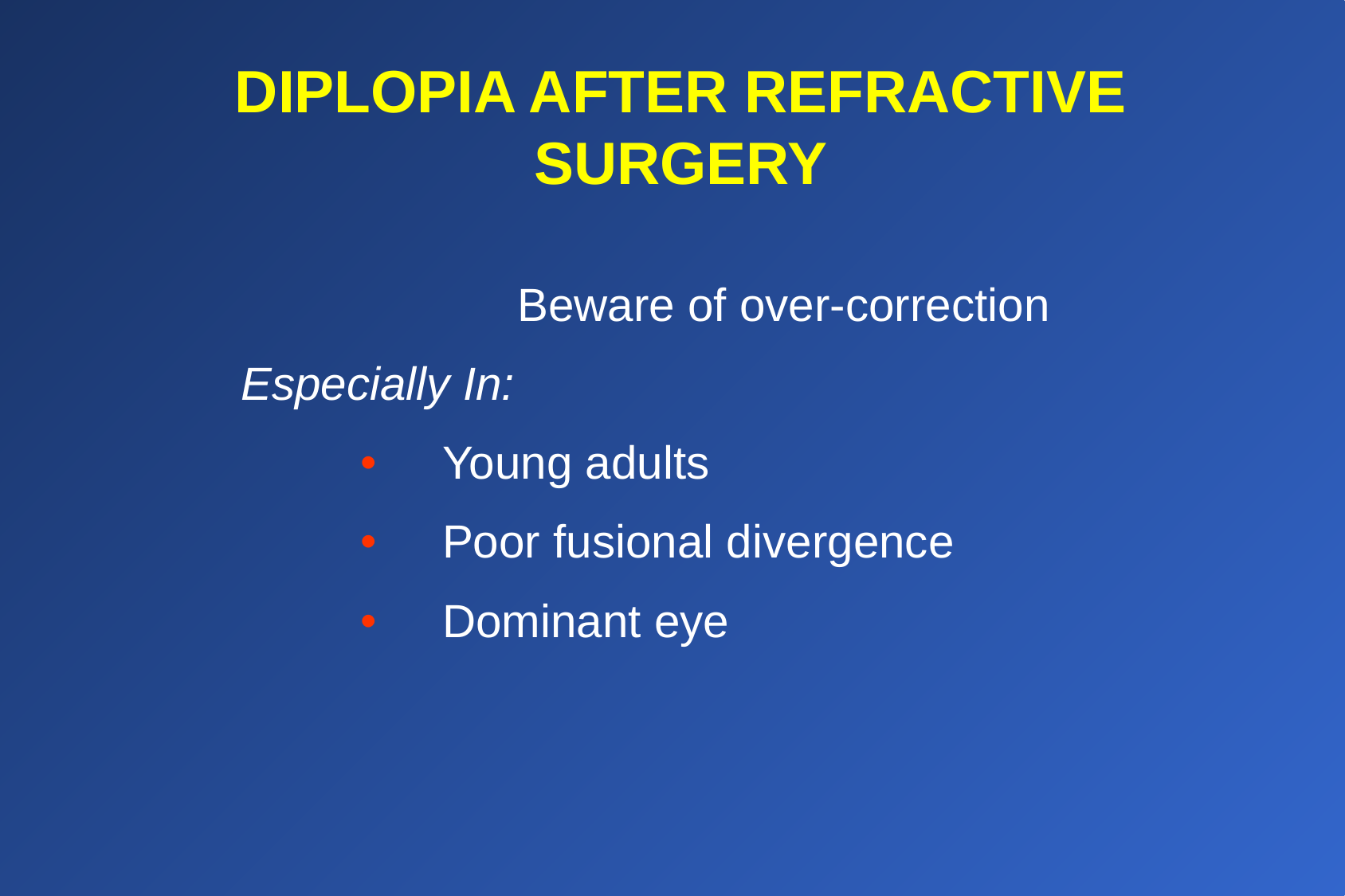

# DIPLOPIA AFTER REFRACTIVE SURGERY
			Beware of over-correction
Especially In:
    Young adults
    Poor fusional divergence
    Dominant eye